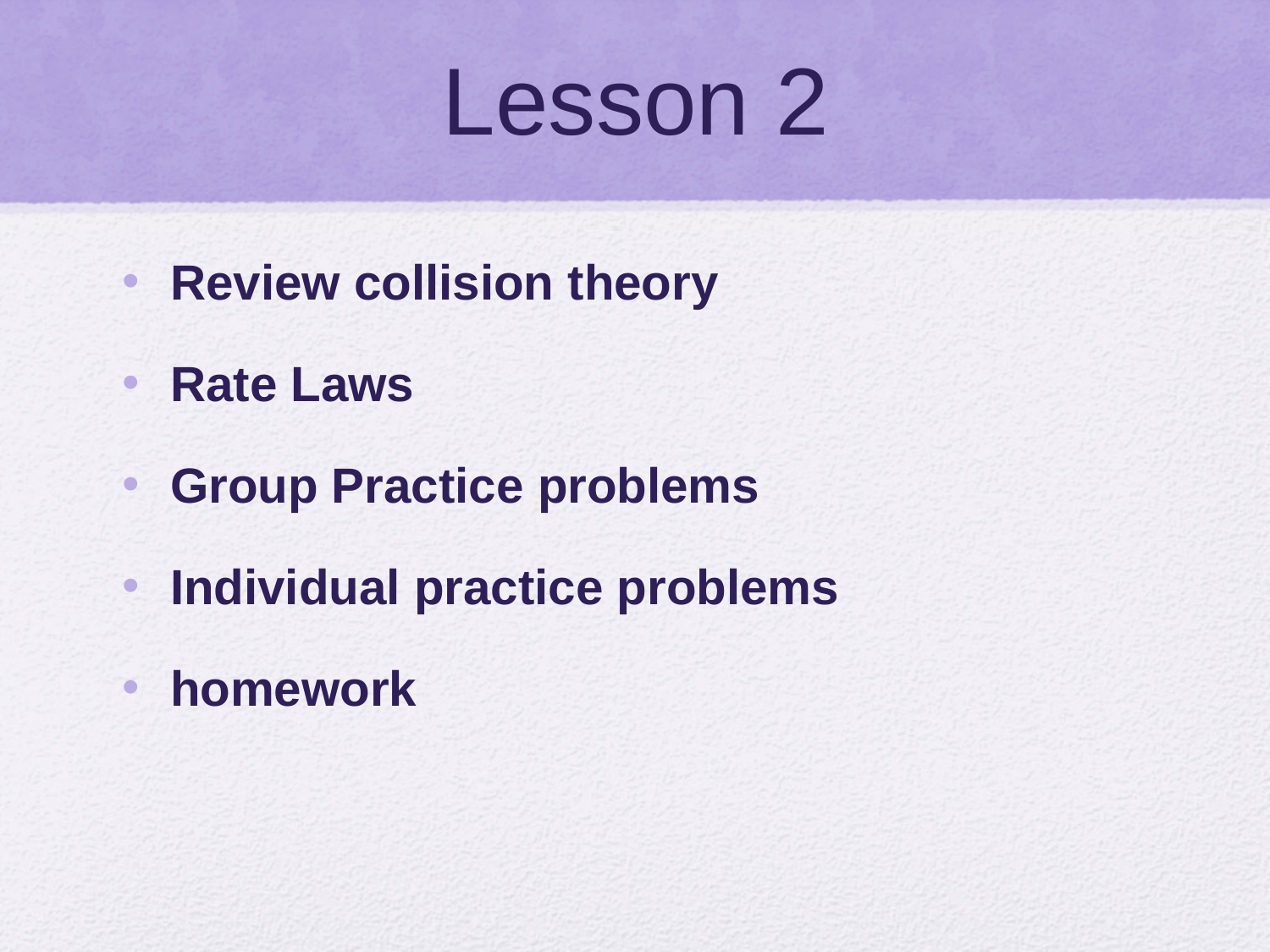

# Lesson 2
Review collision theory
Rate Laws
Group Practice problems
Individual practice problems
homework